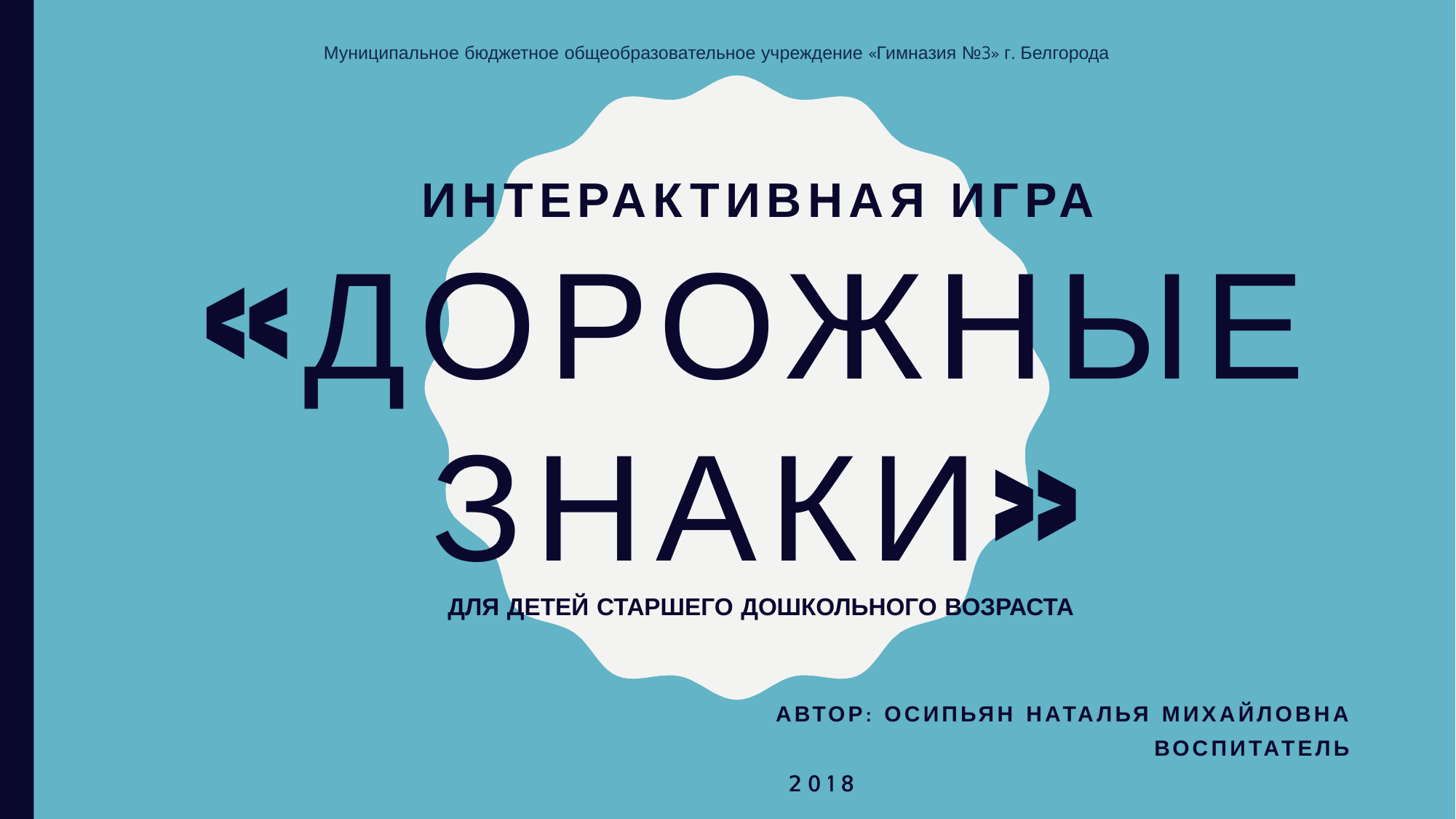

Муниципальное бюджетное общеобразовательное учреждение «Гимназия №3» г. Белгорода
# Интерактивная игра «дорожные знаки» для детей старшего дошкольного возраста
Автор: Осипьян Наталья Михайловна
воспитатель
                                      2018